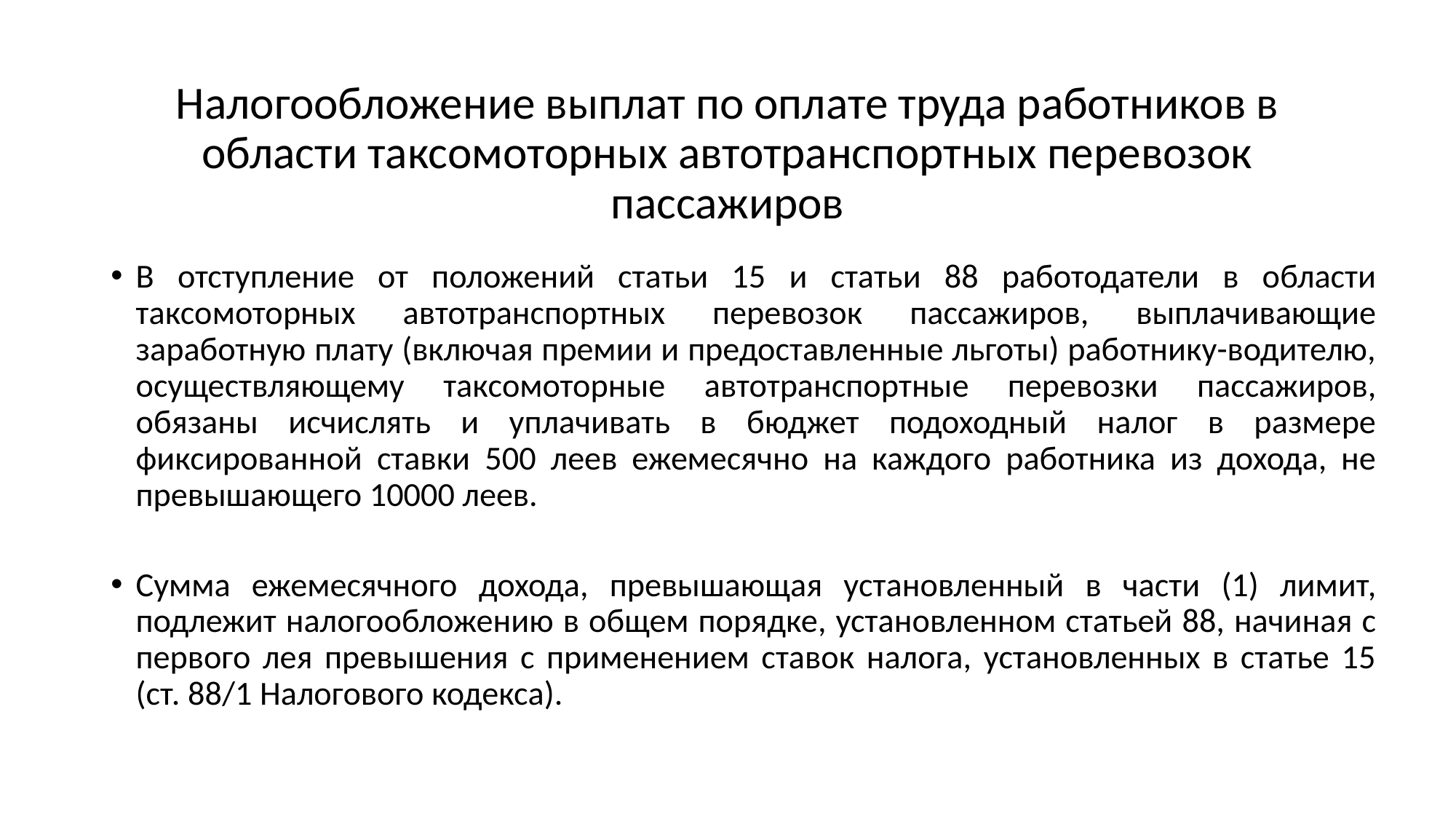

# Налогообложение выплат по оплате труда работников в области таксомоторных автотранспортных перевозок пассажиров
В отступление от положений статьи 15 и статьи 88 работодатели в области таксомоторных автотранспортных перевозок пассажиров, выплачивающие заработную плату (включая премии и предоставленные льготы) работнику-водителю, осуществляющему таксомоторные автотранспортные перевозки пассажиров, обязаны исчислять и уплачивать в бюджет подоходный налог в размере фиксированной ставки 500 леев ежемесячно на каждого работника из дохода, не превышающего 10000 леев.

Сумма ежемесячного дохода, превышающая установленный в части (1) лимит, подлежит налогообложению в общем порядке, установленном статьей 88, начиная с первого лея превышения с применением ставок налога, установленных в статье 15 (ст. 88/1 Налогового кодекса).